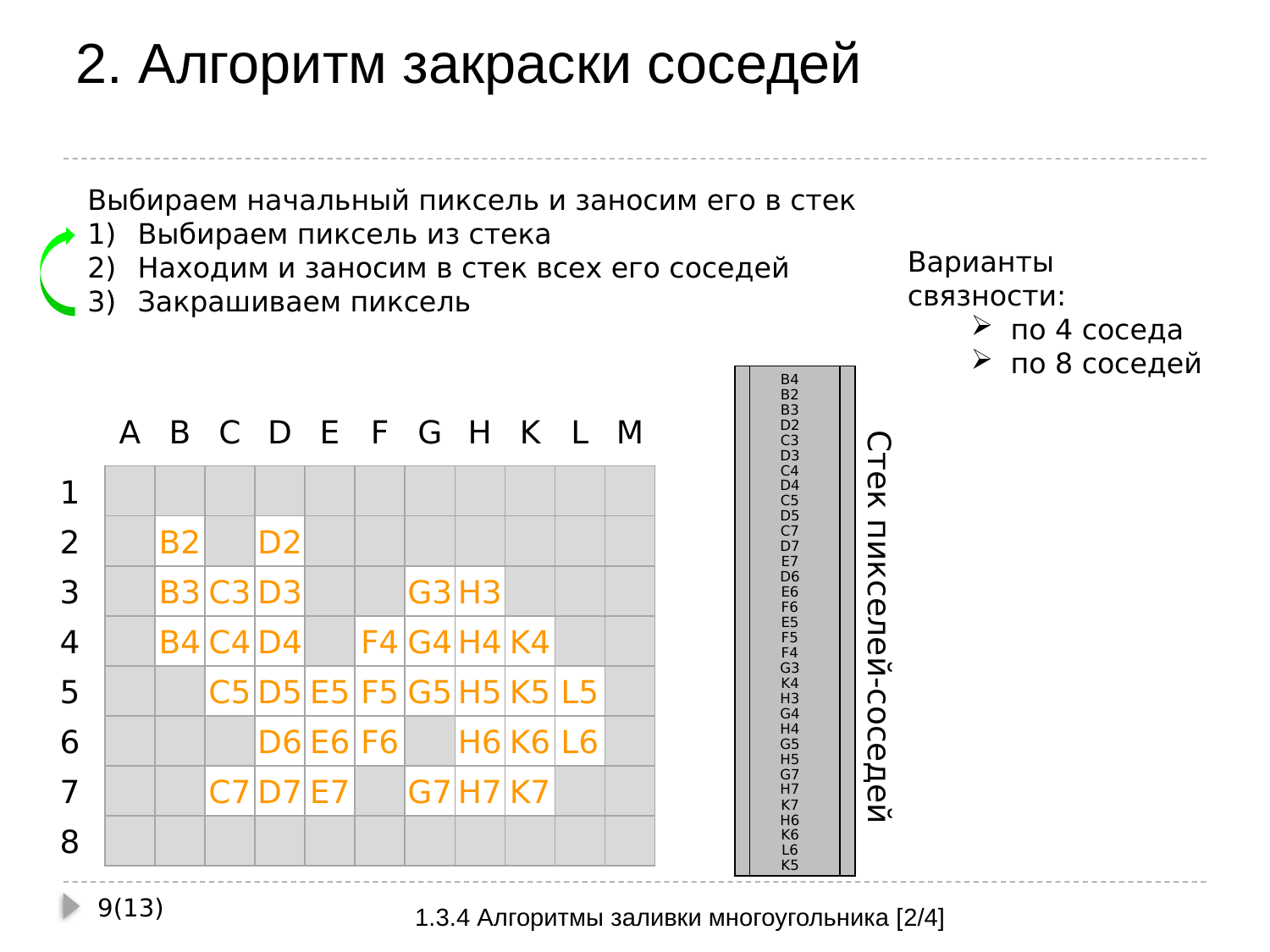

# 2. Алгоритм закраски соседей
Выбираем начальный пиксель и заносим его в стек
Выбираем пиксель из стека
Находим и заносим в стек всех его соседей
Закрашиваем пиксель

Варианты связности:
по 4 соседа
по 8 соседей

B4
B2
B3
D2
C3
D3
C4
D4
C5
D5
C7
D7
E7
D6
E6
F6
E5
F5
F4
G3
K4
H3
G4
H4
G5
H5
G7
H7
K7
H6
K6
L6
K5
A
B
C
D
E
F
G
H
K
L
M

1

B2

D2

2

B3
C3
D3

G3
H3

3
Стек пикселей-соседей

B4
C4
D4

F4
G4
H4
K4

4

C5
D5
E5
F5
G5
H5
K5
L5

5

D6
E6
F6

H6
K6
L6

6

C7
D7
E7

G7
H7
K7

7

8
9(13)
1.3.4 Алгоритмы заливки многоугольника [2/4]